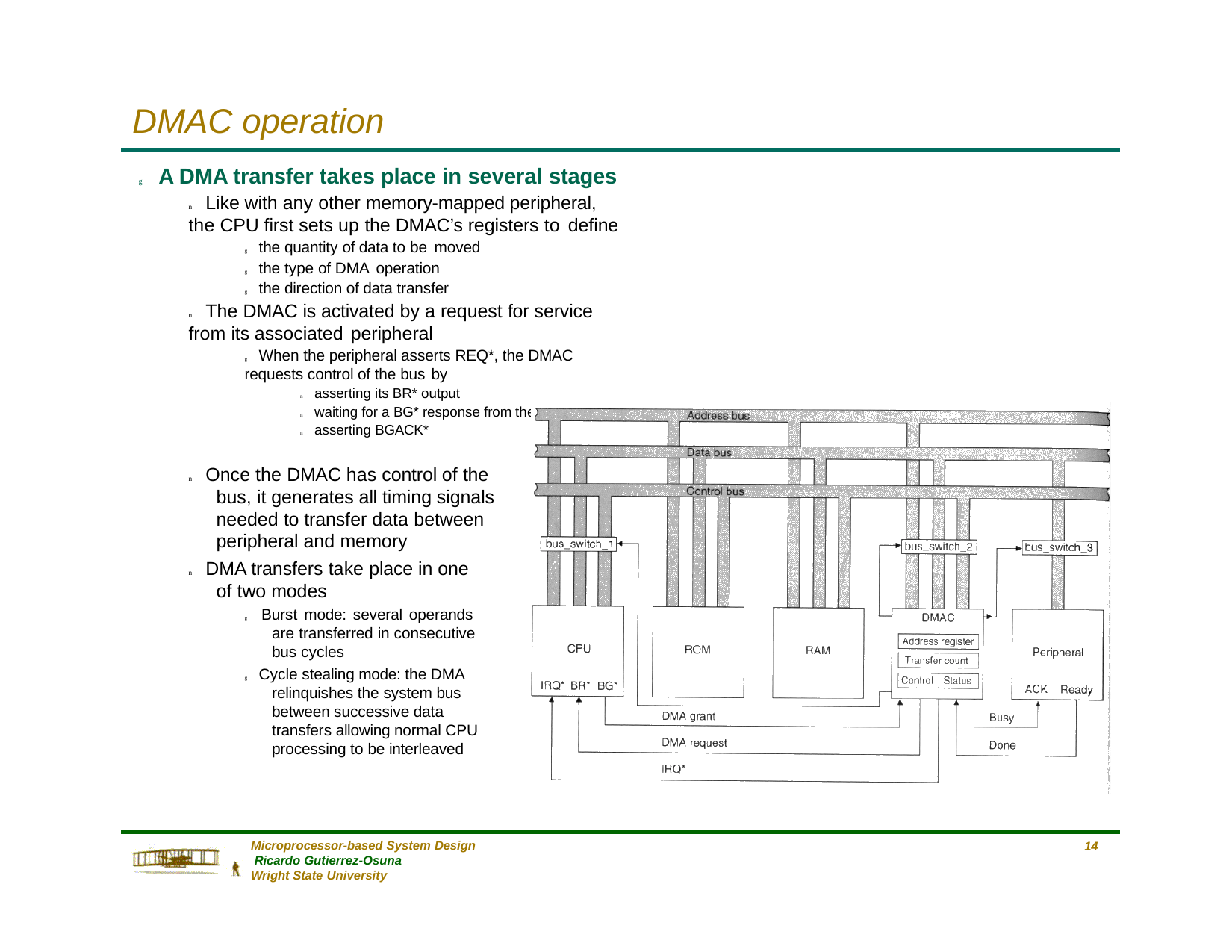

# DMAC operation
g A DMA transfer takes place in several stages
n Like with any other memory-mapped peripheral, the CPU first sets up the DMAC’s registers to define
g the quantity of data to be moved
g the type of DMA operation
g the direction of data transfer
n The DMAC is activated by a request for service from its associated peripheral
g When the peripheral asserts REQ*, the DMAC requests control of the bus by
n asserting its BR* output
n waiting for a BG* response from the bus master
n asserting BGACK*

n Once the DMAC has control of the  bus, it generates all timing signals  needed to transfer data between  peripheral and memory
n DMA transfers take place in one  of two modes
g Burst mode: several operands  are transferred in consecutive  bus cycles
g Cycle stealing mode: the DMA  relinquishes the system bus  between successive data  transfers allowing normal CPU  processing to be interleaved

Microprocessor-based System Design  Ricardo Gutierrez-Osuna
Wright State University
14